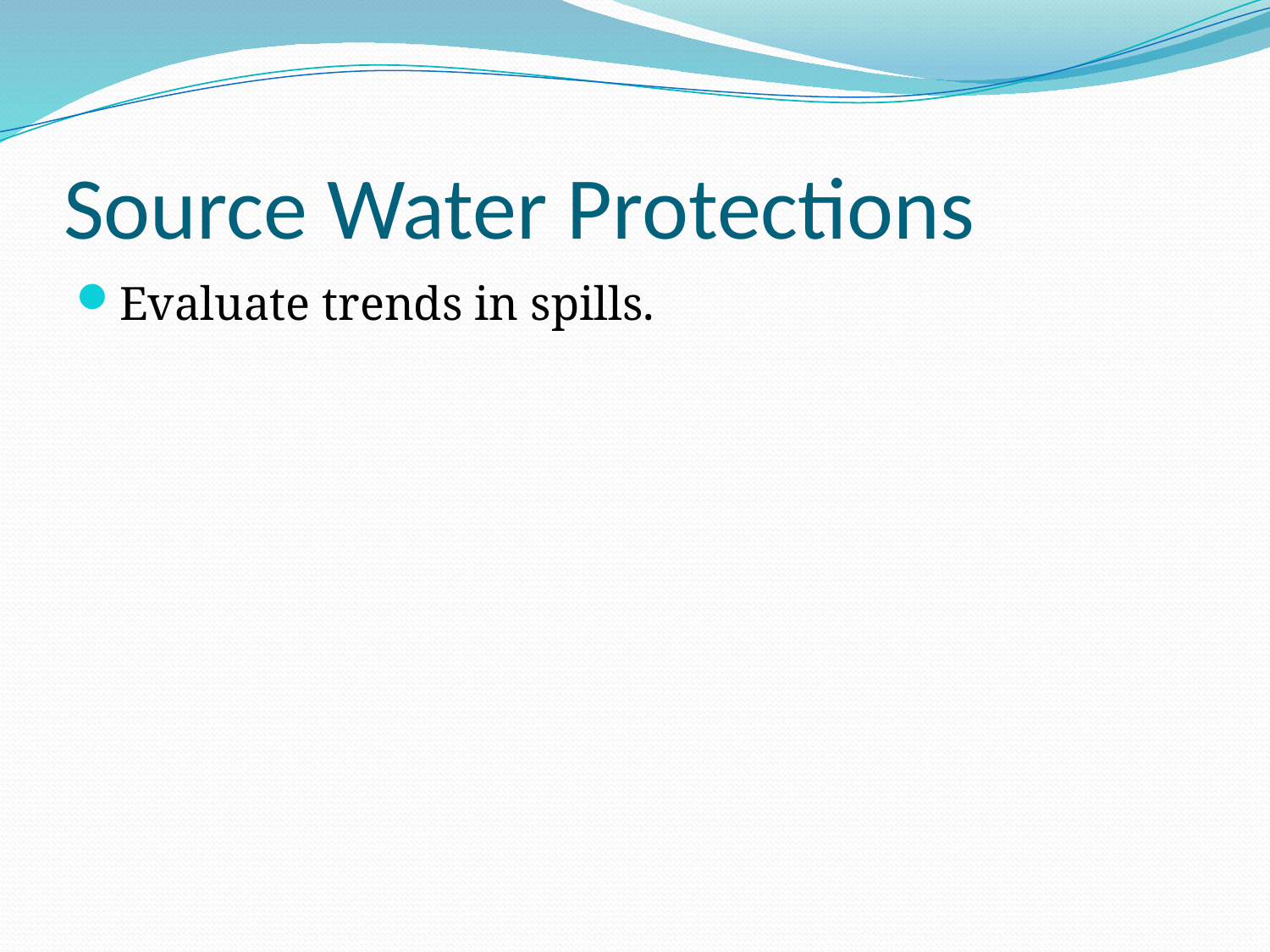

# Source Water Protections
Evaluate trends in spills.